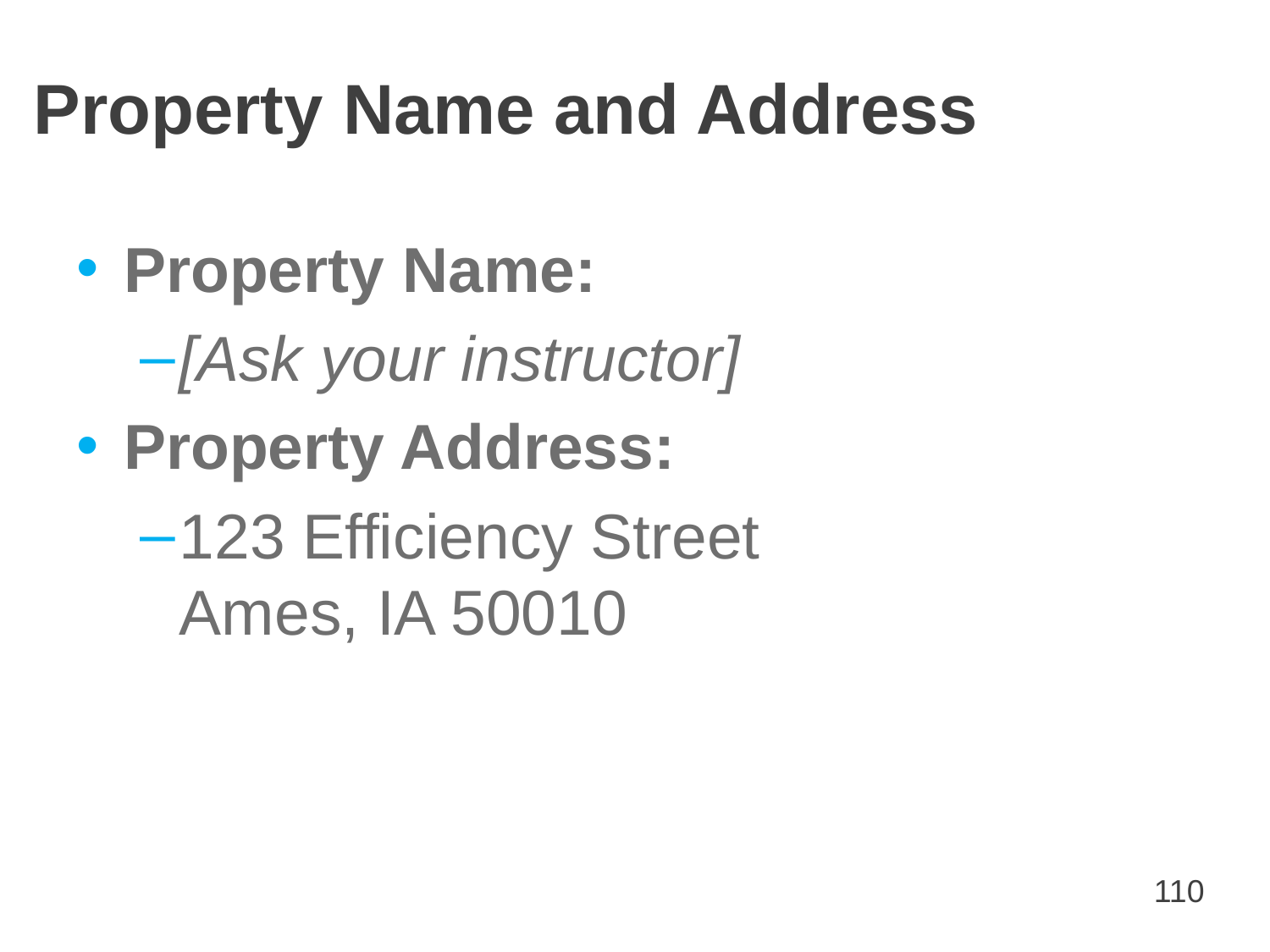

# Property Name and Address
Property Name:
[Ask your instructor]
Property Address:
123 Efficiency Street
Ames, IA 50010